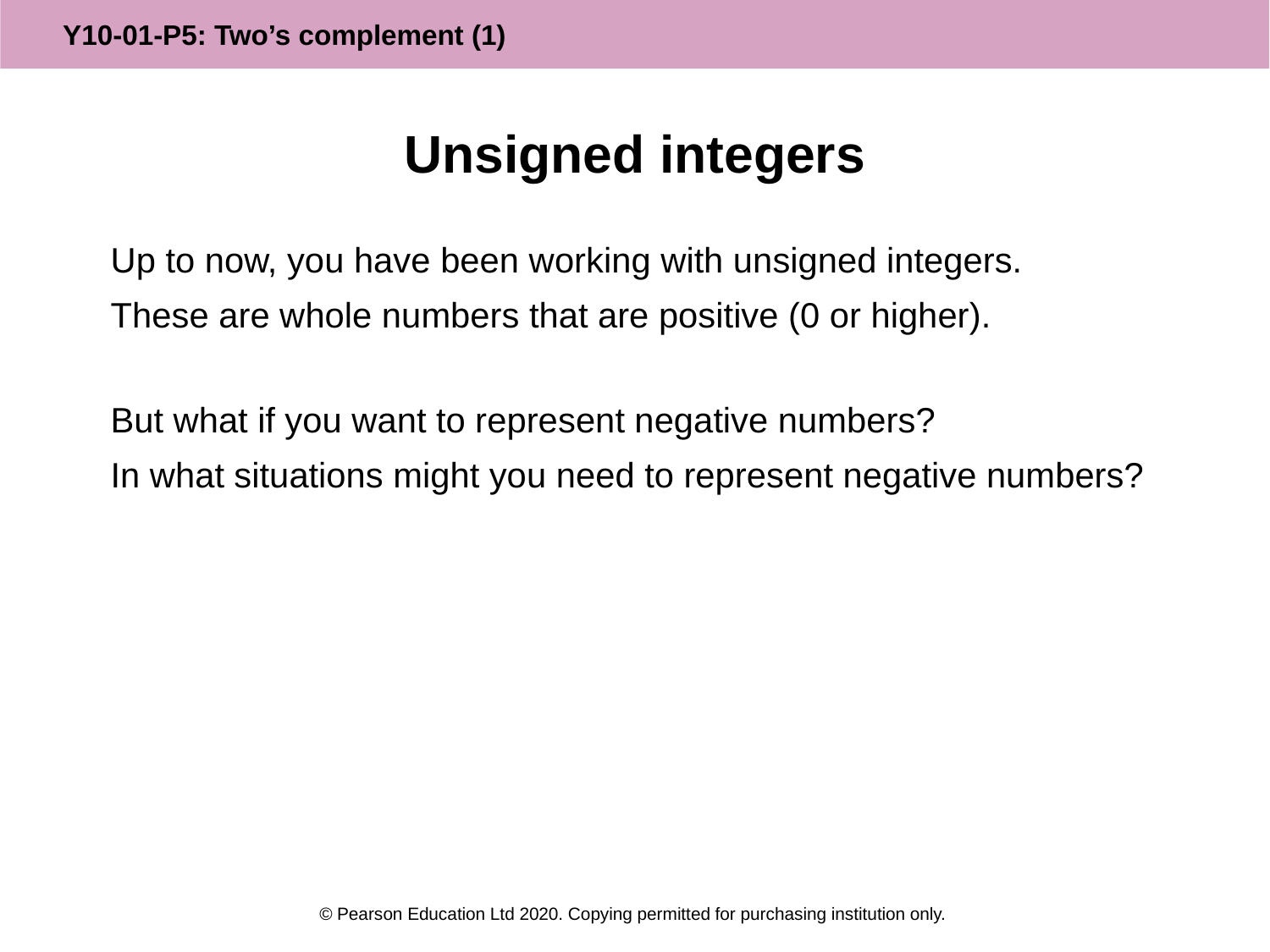

# Unsigned integers
Up to now, you have been working with unsigned integers.
These are whole numbers that are positive (0 or higher).

But what if you want to represent negative numbers?
In what situations might you need to represent negative numbers?

© Pearson Education Ltd 2020. Copying permitted for purchasing institution only.